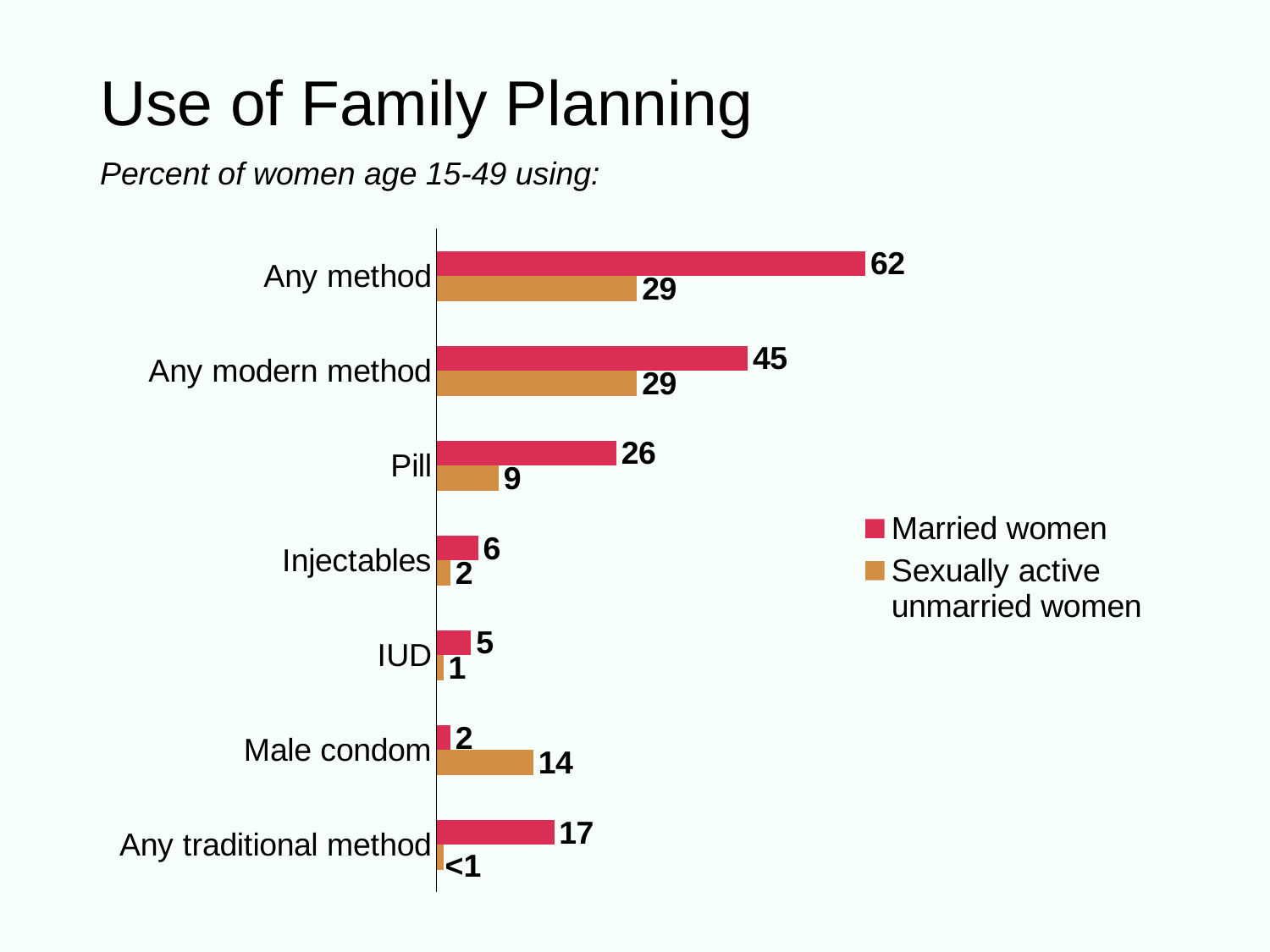

# Use of Family Planning
Percent of women age 15-49 using:

### Chart

| Category | Sexually active
unmarried women | Married women |
|---|---|---|
| Any traditional method | 1.0 | 17.0 |
| Male condom | 14.0 | 2.0 |
| IUD | 1.0 | 5.0 |
| Injectables | 2.0 | 6.0 |
| Pill | 9.0 | 26.0 |
| Any modern method | 29.0 | 45.0 |
| Any method | 29.0 | 62.0 |
<1